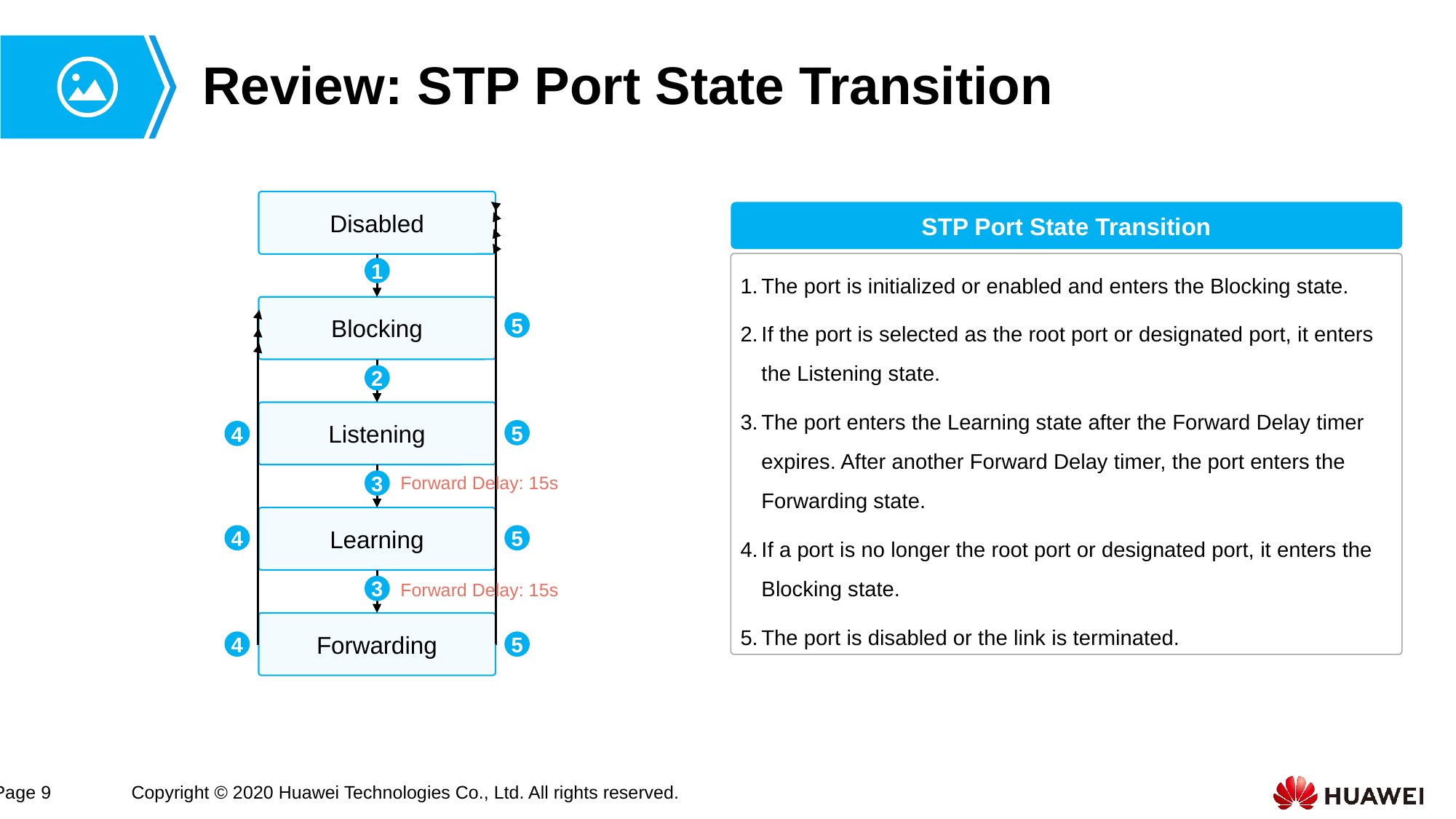

# Review: STP Port State Transition
Disabled
1
Blocking
5
2
Listening
5
4
3
Learning
5
4
3
Forwarding
5
4
STP Port State Transition
The port is initialized or enabled and enters the Blocking state.
If the port is selected as the root port or designated port, it enters the Listening state.
The port enters the Learning state after the Forward Delay timer expires. After another Forward Delay timer, the port enters the Forwarding state.
If a port is no longer the root port or designated port, it enters the Blocking state.
The port is disabled or the link is terminated.
Forward Delay: 15s
Forward Delay: 15s